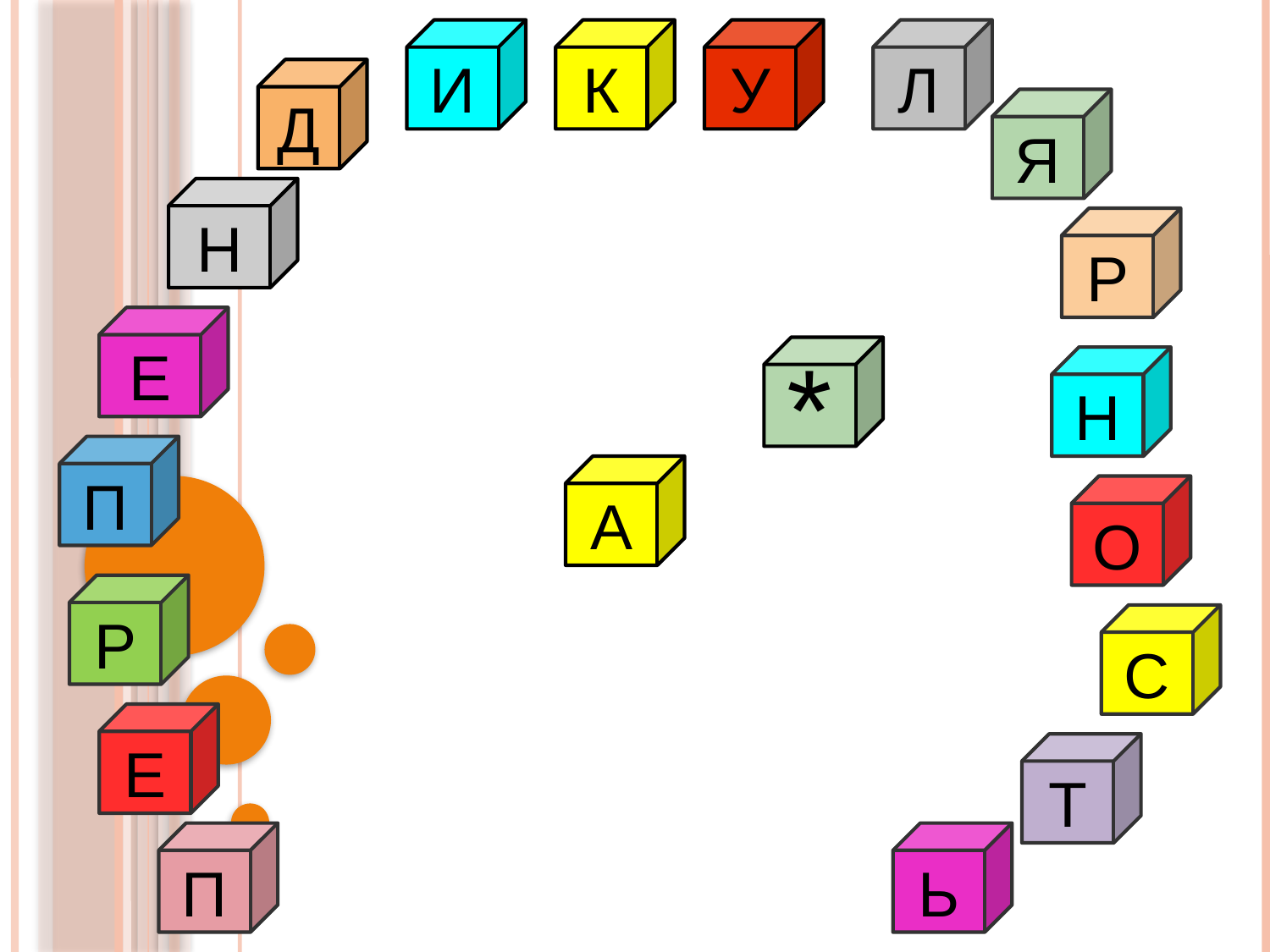

И
К
У
Л
Д
Я
Н
Р
Е
*
Н
П
А
О
Р
С
Е
Т
П
Ь